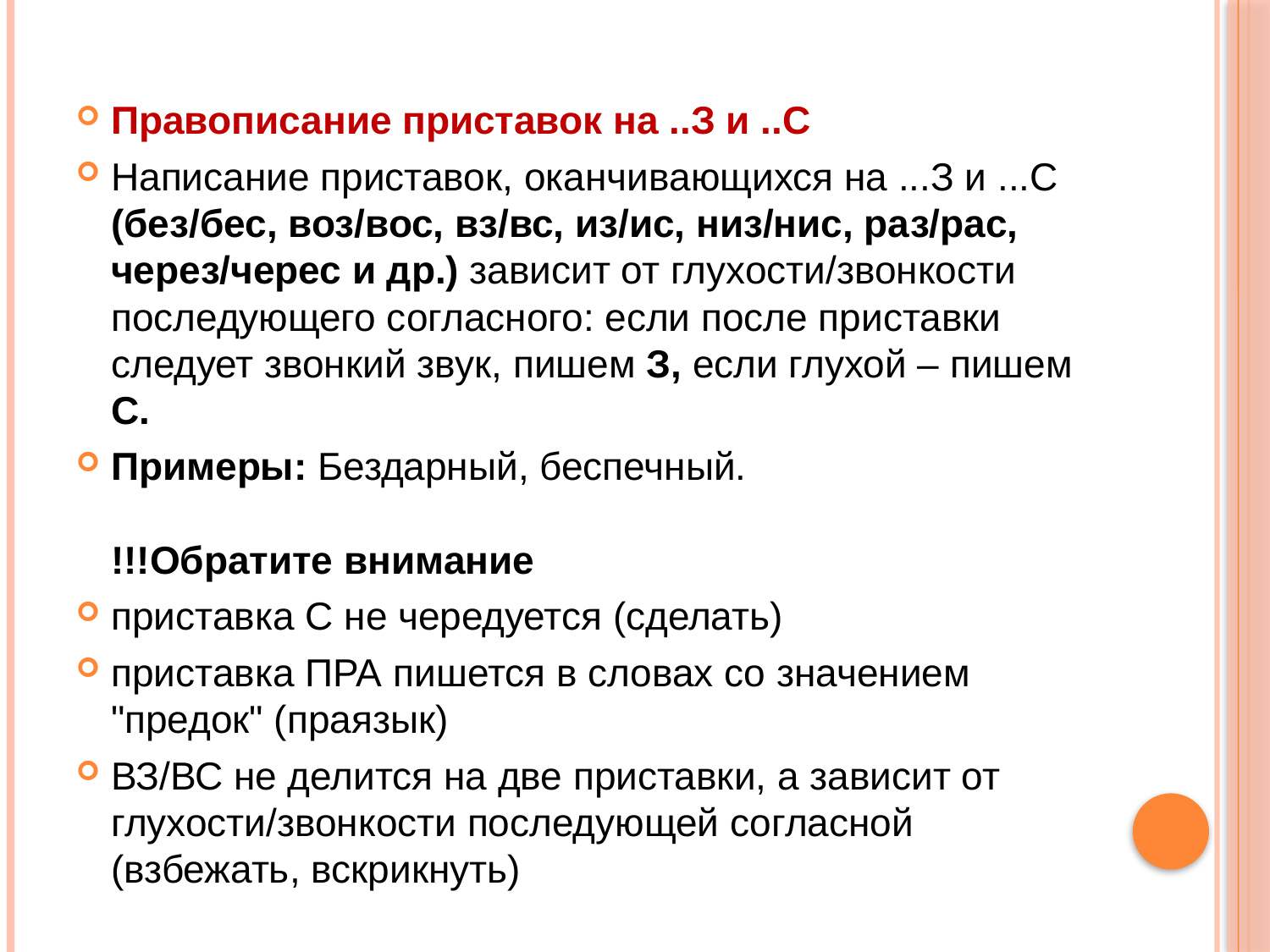

Правописание приставок на ..З и ..С
Написание приставок, оканчивающихся на ...З и ...С (без/бес, воз/вос, вз/вс, из/ис, низ/нис, раз/рас, через/черес и др.) зависит от глухости/звонкости последующего согласного: если после приставки следует звонкий звук, пишем З, если глухой – пишем С.
Примеры: Бездарный, беспечный.
!!!Обратите внимание
приставка С не чередуется (сделать)
приставка ПРА пишется в словах со значением "предок" (праязык)
ВЗ/ВС не делится на две приставки, а зависит от глухости/звонкости последующей согласной (взбежать, вскрикнуть)